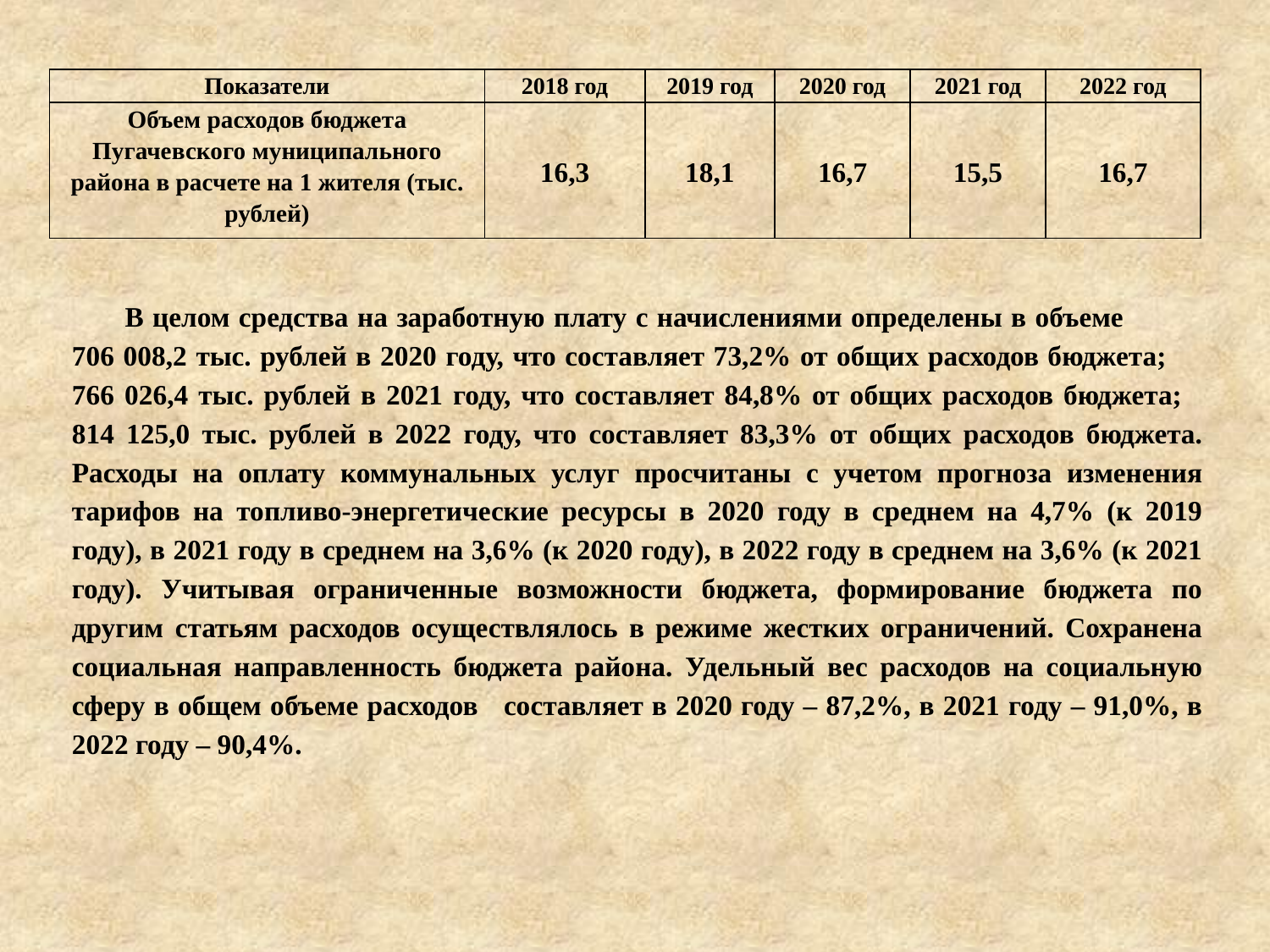

| Показатели | 2018 год | 2019 год | 2020 год | 2021 год | 2022 год |
| --- | --- | --- | --- | --- | --- |
| Объем расходов бюджета Пугачевского муниципального района в расчете на 1 жителя (тыс. рублей) | 16,3 | 18,1 | 16,7 | 15,5 | 16,7 |
      В целом средства на заработную плату с начислениями определены в объеме          706 008,2 тыс. рублей в 2020 году, что составляет 73,2% от общих расходов бюджета;     766 026,4 тыс. рублей в 2021 году, что составляет 84,8% от общих расходов бюджета;   814 125,0 тыс. рублей в 2022 году, что составляет 83,3% от общих расходов бюджета. Расходы на оплату коммунальных услуг просчитаны с учетом прогноза изменения тарифов на топливо-энергетические ресурсы в 2020 году в среднем на 4,7% (к 2019 году), в 2021 году в среднем на 3,6% (к 2020 году), в 2022 году в среднем на 3,6% (к 2021 году). Учитывая ограниченные возможности бюджета, формирование бюджета по другим статьям расходов осуществлялось в режиме жестких ограничений. Сохранена социальная направленность бюджета района. Удельный вес расходов на социальную сферу в общем объеме расходов   составляет в 2020 году – 87,2%, в 2021 году – 91,0%, в 2022 году – 90,4%.